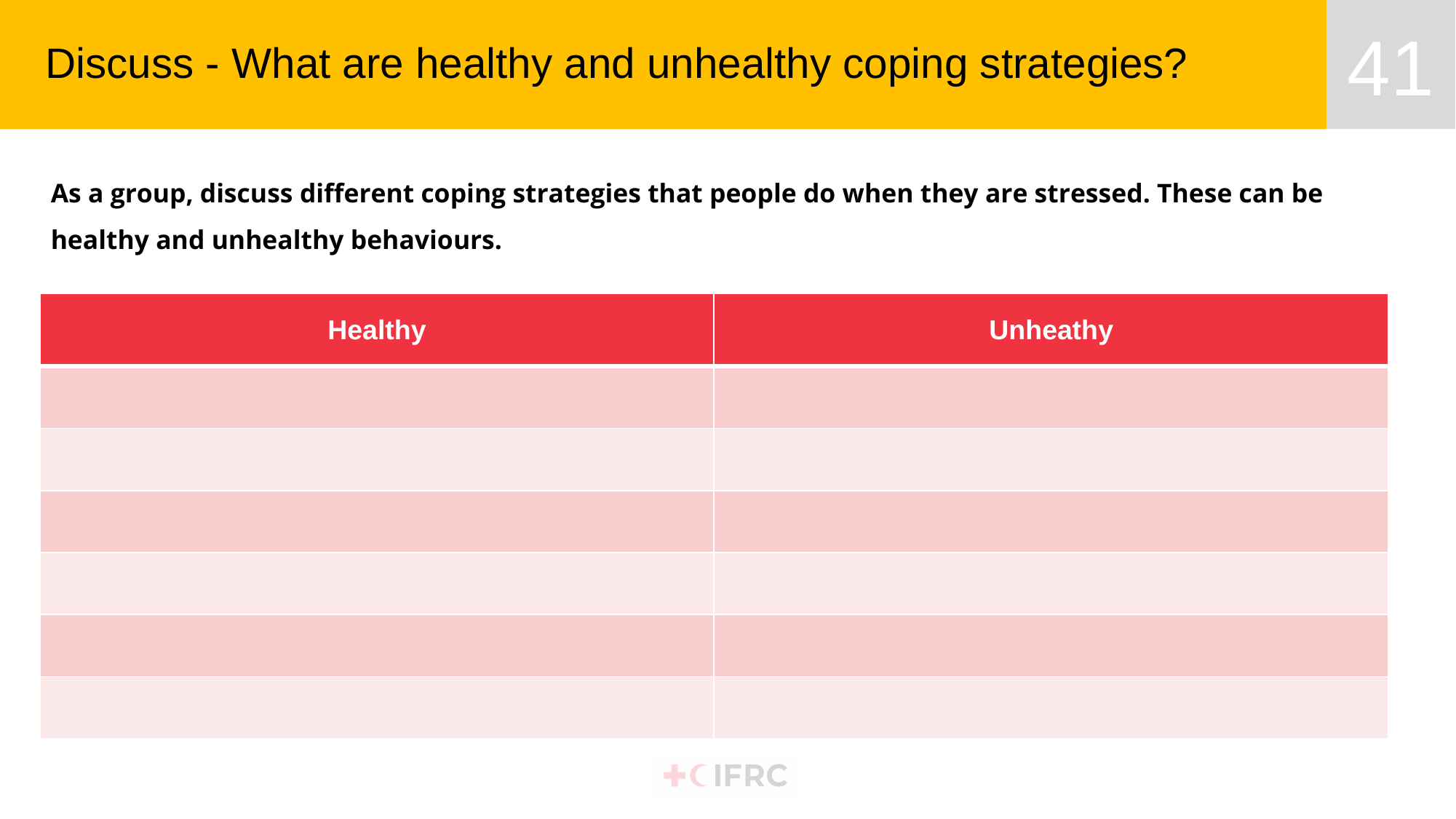

# Discuss - What are healthy and unhealthy coping strategies?
As a group, discuss different coping strategies that people do when they are stressed. These can be healthy and unhealthy behaviours.
| Healthy | Unheathy |
| --- | --- |
|  |  |
|  |  |
|  |  |
|  |  |
|  |  |
|  |  |